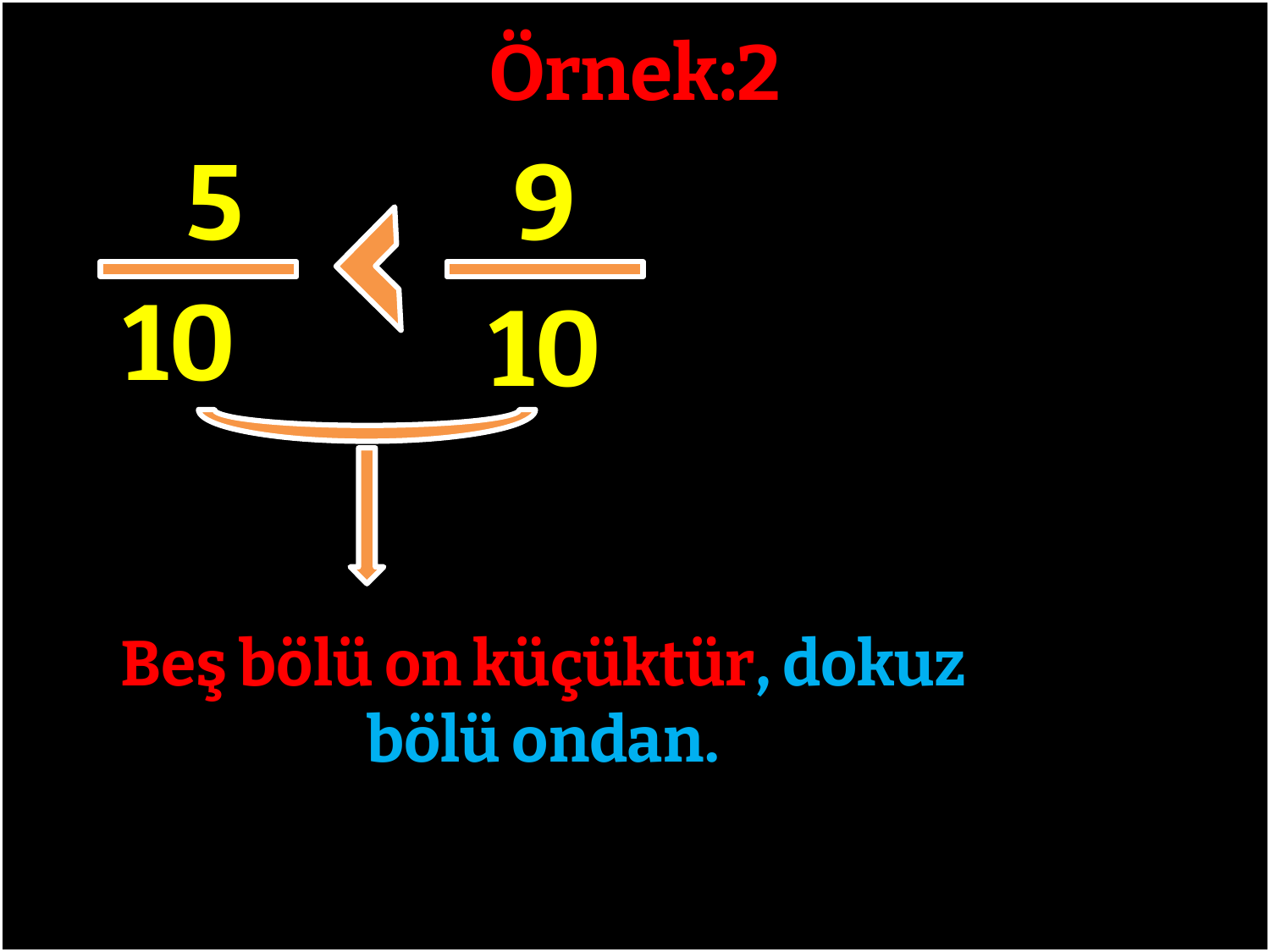

Örnek:2
5
9

10
10
#

Beş bölü on küçüktür, dokuz bölü ondan.